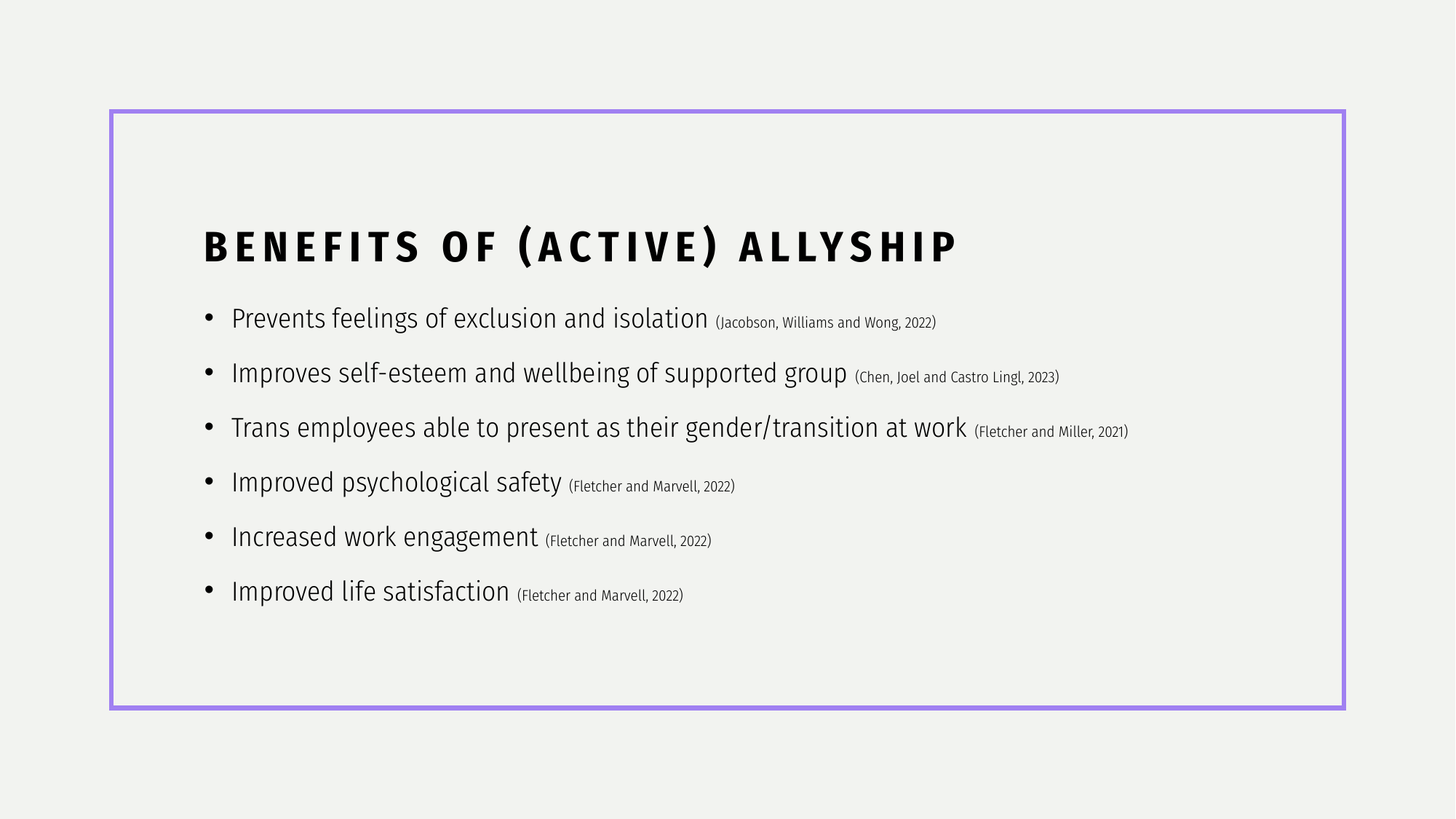

# Benefits of (Active) Allyship
Prevents feelings of exclusion and isolation (Jacobson, Williams and Wong, 2022)
Improves self-esteem and wellbeing of supported group (Chen, Joel and Castro Lingl, 2023)
Trans employees able to present as their gender/transition at work (Fletcher and Miller, 2021)
Improved psychological safety (Fletcher and Marvell, 2022)
Increased work engagement (Fletcher and Marvell, 2022)
Improved life satisfaction (Fletcher and Marvell, 2022)